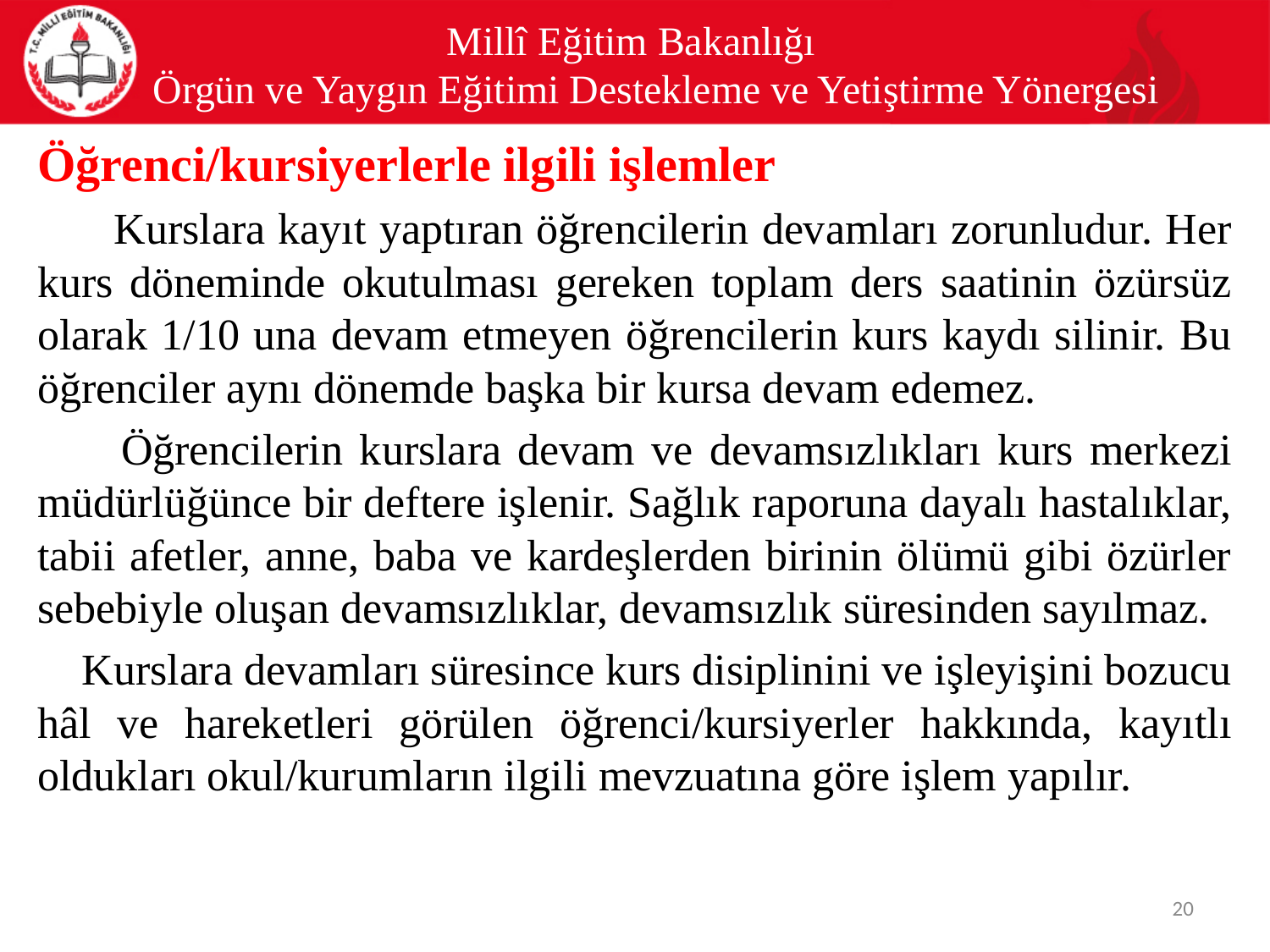

# Millî Eğitim Bakanlığı Örgün ve Yaygın Eğitimi Destekleme ve Yetiştirme Yönergesi
Öğrenci/kursiyerlerle ilgili işlemler
      Kurslara kayıt yaptıran öğrencilerin devamları zorunludur. Her kurs döneminde okutulması gereken toplam ders saatinin özürsüz olarak 1/10 una devam etmeyen öğrencilerin kurs kaydı silinir. Bu öğrenciler aynı dönemde başka bir kursa devam edemez.
     Öğrencilerin kurslara devam ve devamsızlıkları kurs merkezi müdürlüğünce bir deftere işlenir. Sağlık raporuna dayalı hastalıklar, tabii afetler, anne, baba ve kardeşlerden birinin ölümü gibi özürler sebebiyle oluşan devamsızlıklar, devamsızlık süresinden sayılmaz.
    Kurslara devamları süresince kurs disiplinini ve işleyişini bozucu hâl ve hareketleri görülen öğrenci/kursiyerler hakkında, kayıtlı oldukları okul/kurumların ilgili mevzuatına göre işlem yapılır.

20